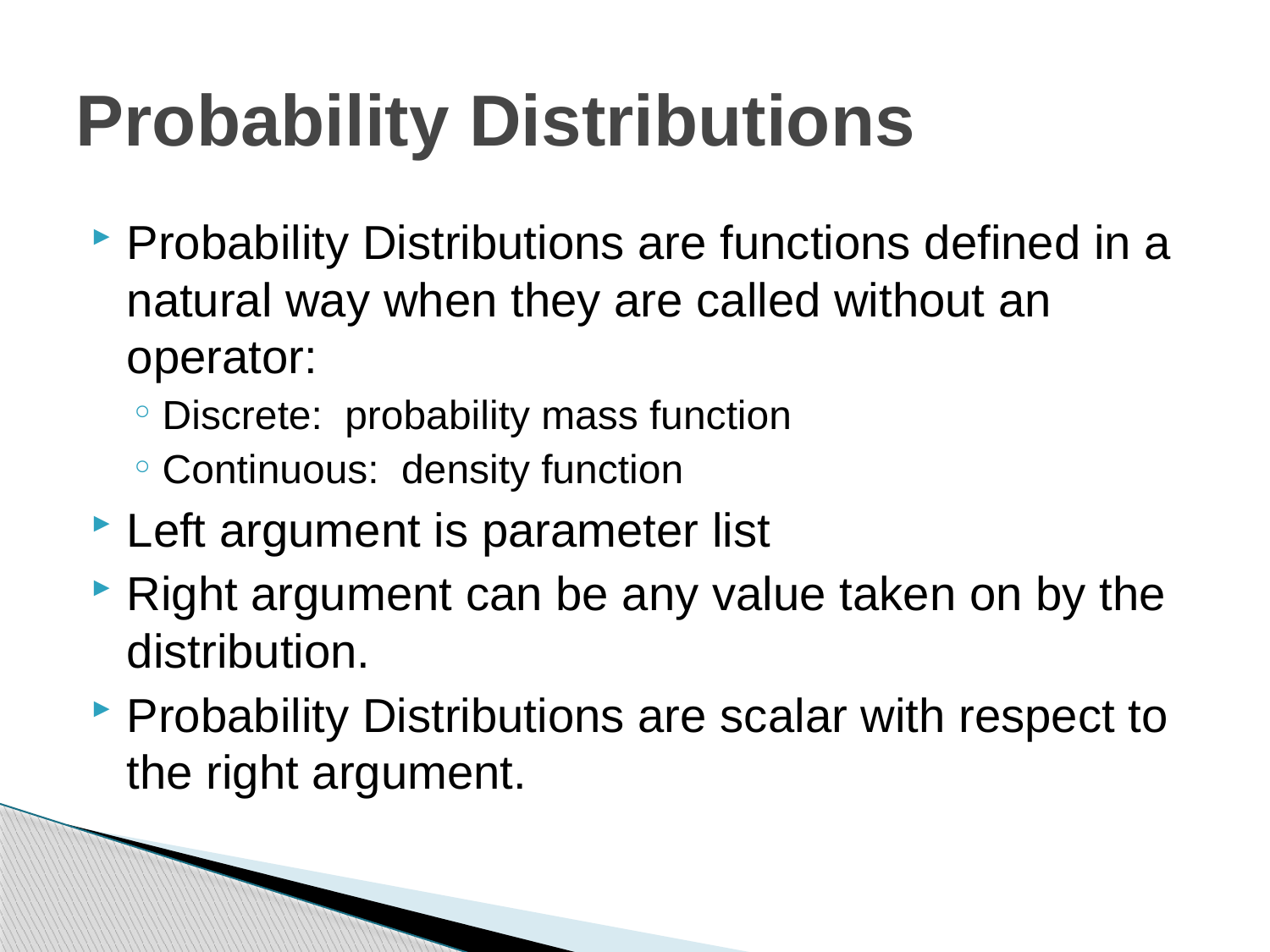

# Probability Distributions
Probability Distributions are functions defined in a natural way when they are called without an operator:
Discrete:  probability mass function
Continuous:  density function
Left argument is parameter list
Right argument can be any value taken on by the distribution.
Probability Distributions are scalar with respect to the right argument.